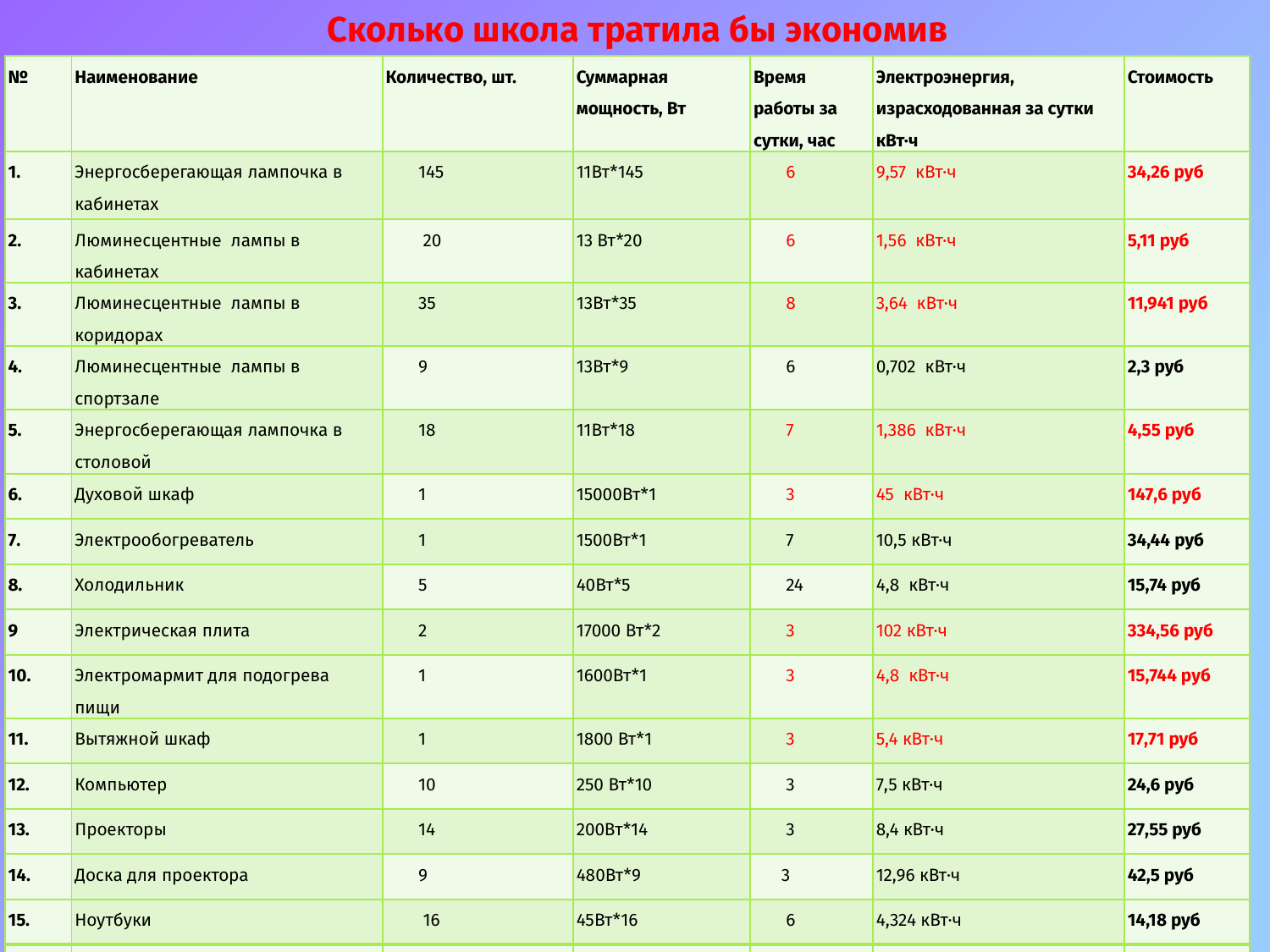

Сколько школа тратила бы экономив
| № | Наименование | Количество, шт. | Суммарная мощность, Вт | Время работы за сутки, час | Электроэнергия, израсходованная за сутки кВт·ч | Стоимость |
| --- | --- | --- | --- | --- | --- | --- |
| 1. | Энергосберегающая лампочка в кабинетах | 145 | 11Вт\*145 | 6 | 9,57 кВт·ч | 34,26 руб |
| 2. | Люминесцентные лампы в кабинетах | 20 | 13 Вт\*20 | 6 | 1,56 кВт·ч | 5,11 руб |
| 3. | Люминесцентные лампы в коридорах | 35 | 13Вт\*35 | 8 | 3,64 кВт·ч | 11,941 руб |
| 4. | Люминесцентные лампы в спортзале | 9 | 13Вт\*9 | 6 | 0,702 кВт·ч | 2,3 руб |
| 5. | Энергосберегающая лампочка в столовой | 18 | 11Вт\*18 | 7 | 1,386 кВт·ч | 4,55 руб |
| 6. | Духовой шкаф | 1 | 15000Вт\*1 | 3 | 45 кВт·ч | 147,6 руб |
| 7. | Электрообогреватель | 1 | 1500Вт\*1 | 7 | 10,5 кВт·ч | 34,44 руб |
| 8. | Холодильник | 5 | 40Вт\*5 | 24 | 4,8 кВт·ч | 15,74 руб |
| 9 | Электрическая плита | 2 | 17000 Вт\*2 | 3 | 102 кВт·ч | 334,56 руб |
| 10. | Электромармит для подогрева пищи | 1 | 1600Вт\*1 | 3 | 4,8 кВт·ч | 15,744 руб |
| 11. | Вытяжной шкаф | 1 | 1800 Вт\*1 | 3 | 5,4 кВт·ч | 17,71 руб |
| 12. | Компьютер | 10 | 250 Вт\*10 | 3 | 7,5 кВт·ч | 24,6 руб |
| 13. | Проекторы | 14 | 200Вт\*14 | 3 | 8,4 кВт·ч | 27,55 руб |
| 14. | Доска для проектора | 9 | 480Вт\*9 | 3 | 12,96 кВт·ч | 42,5 руб |
| 15. | Ноутбуки | 16 | 45Вт\*16 | 6 | 4,324 кВт·ч | 14,18 руб |
|  | Итого |  |  |  | 222,542 кВт·ч | 732,785 руб |
# варвапвпвапввппвв